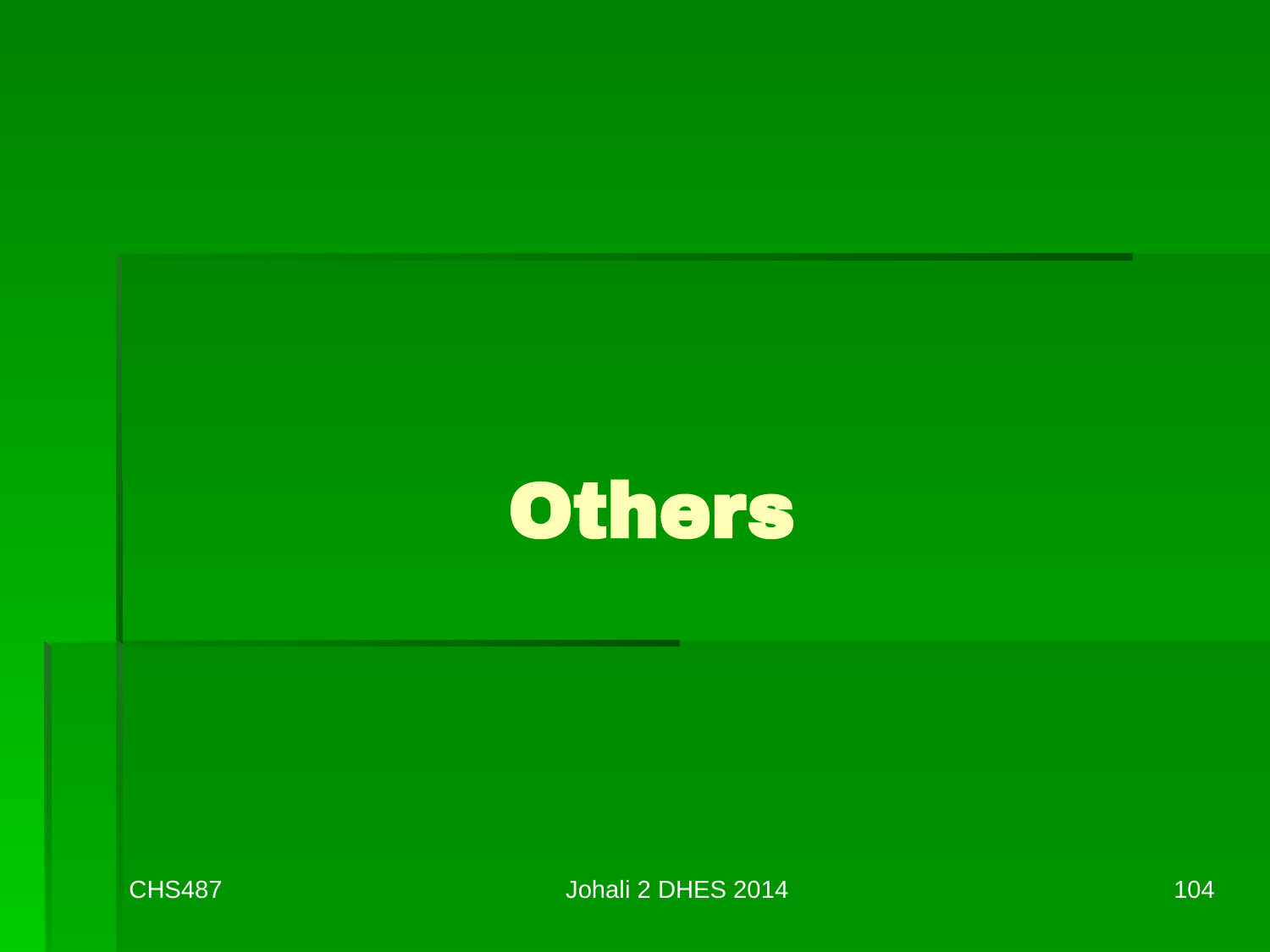

# Others
CHS487
Johali 2 DHES 2014
104